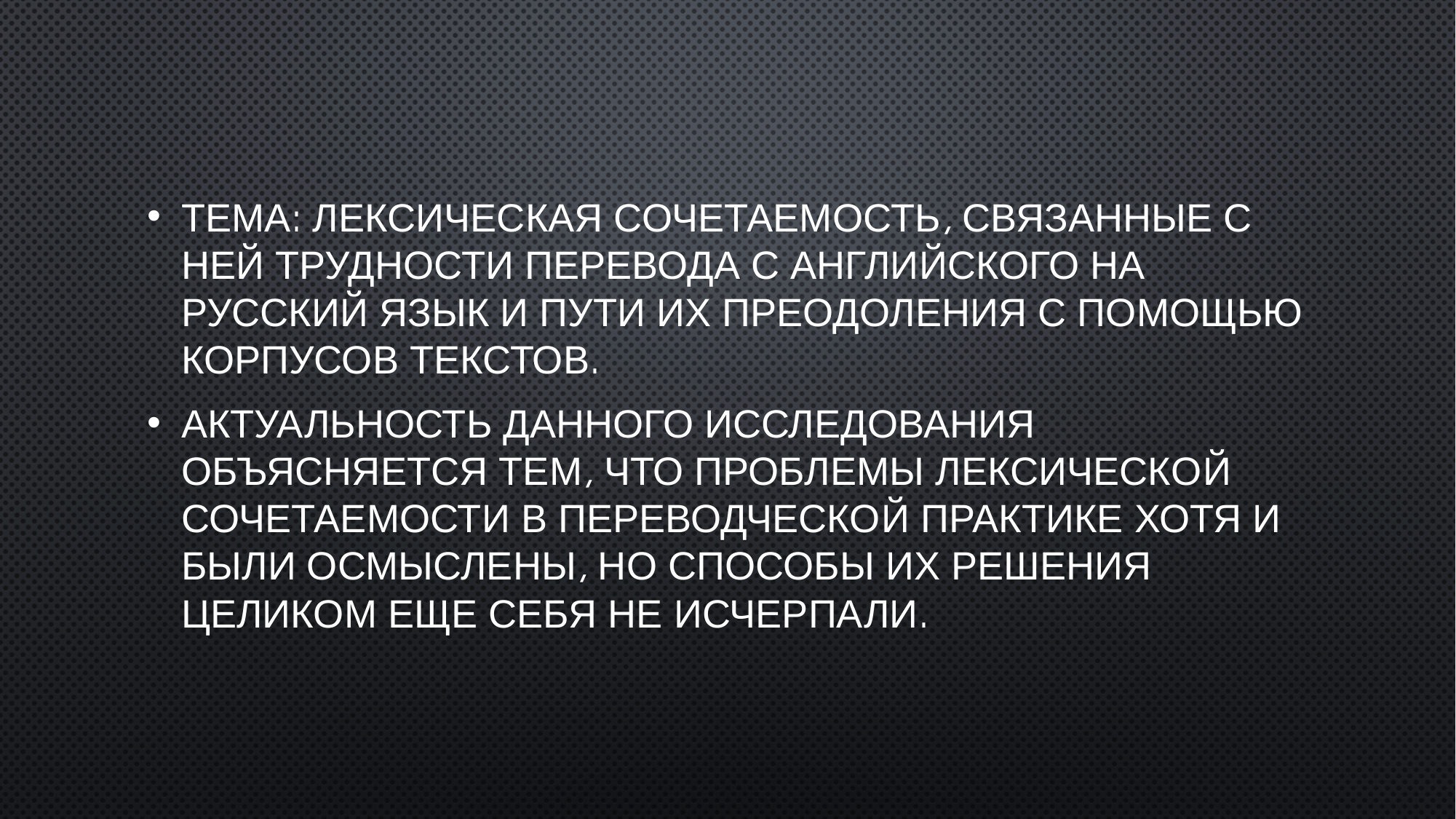

Тема: лексическая сочетаемость, связанные с ней трудности перевода с английского на русский язык и пути их преодоления с помощью корпусов текстов.
Актуальность данного исследования объясняется тем, что проблемы лексической сочетаемости в переводческой практике хотя и были осмыслены, но способы их решения целиком еще себя не исчерпали.